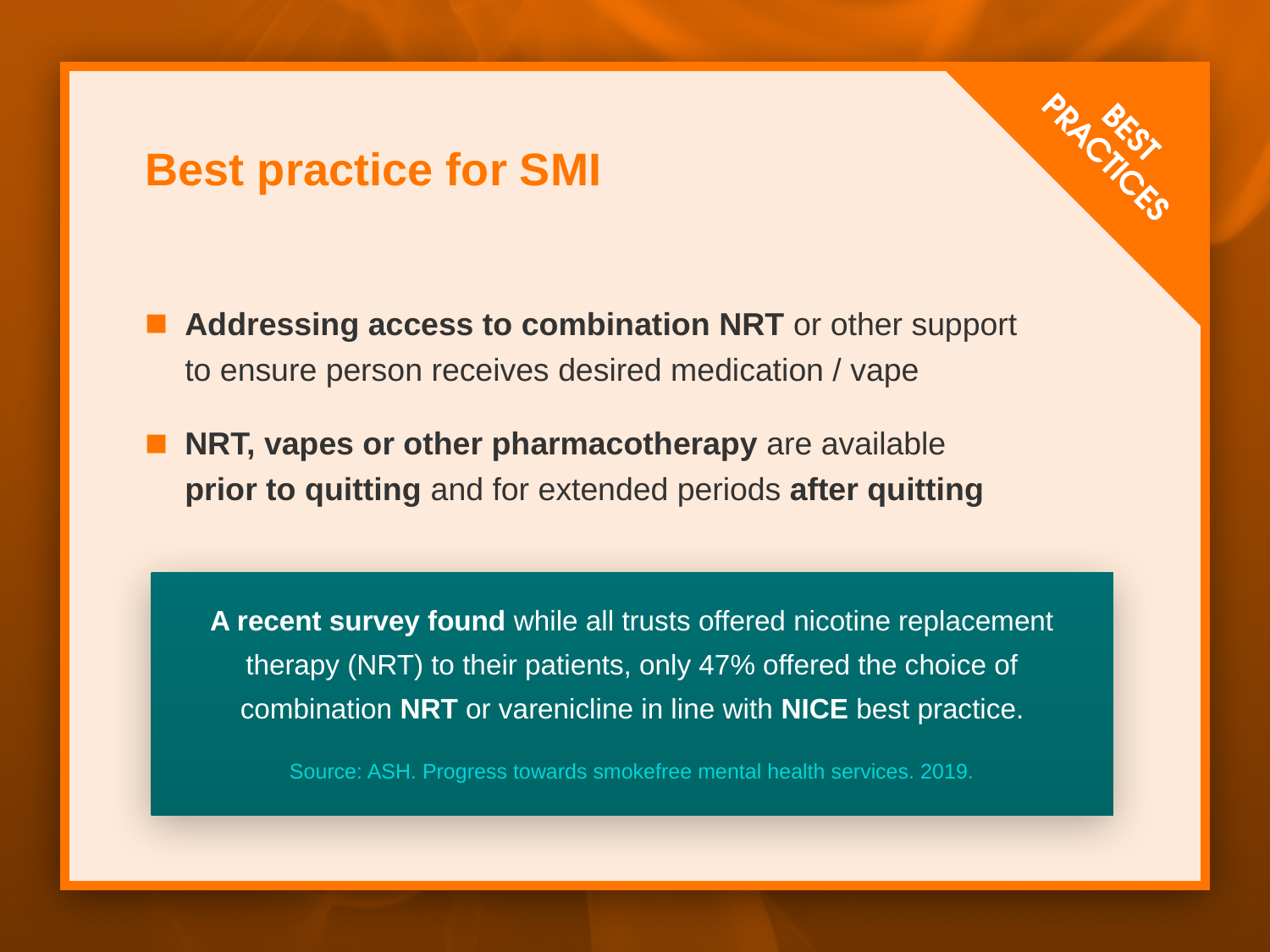

BEST
PRACTICES
Best practice for SMI
Addressing access to combination NRT or other support
to ensure person receives desired medication / vape
NRT, vapes or other pharmacotherapy are available
prior to quitting and for extended periods after quitting
A recent survey found while all trusts offered nicotine replacement therapy (NRT) to their patients, only 47% offered the choice of combination NRT or varenicline in line with NICE best practice.
Source: ASH. Progress towards smokefree mental health services. 2019.